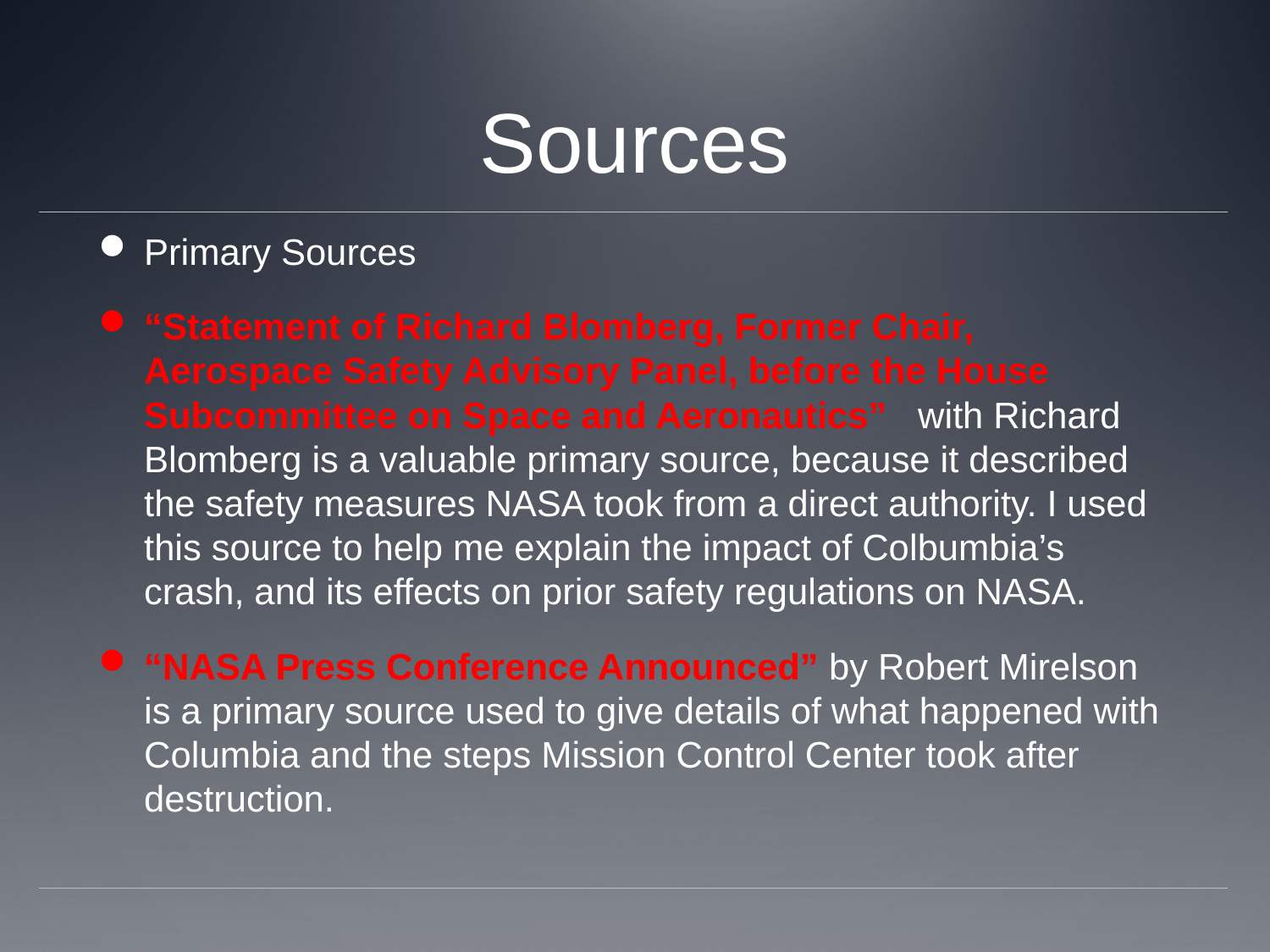

# Sources
Primary Sources
“Statement of Richard Blomberg, Former Chair, Aerospace Safety Advisory Panel, before the House Subcommittee on Space and Aeronautics”   with Richard Blomberg is a valuable primary source, because it described the safety measures NASA took from a direct authority. I used this source to help me explain the impact of Colbumbia’s crash, and its effects on prior safety regulations on NASA.
“NASA Press Conference Announced” by Robert Mirelson is a primary source used to give details of what happened with Columbia and the steps Mission Control Center took after destruction.